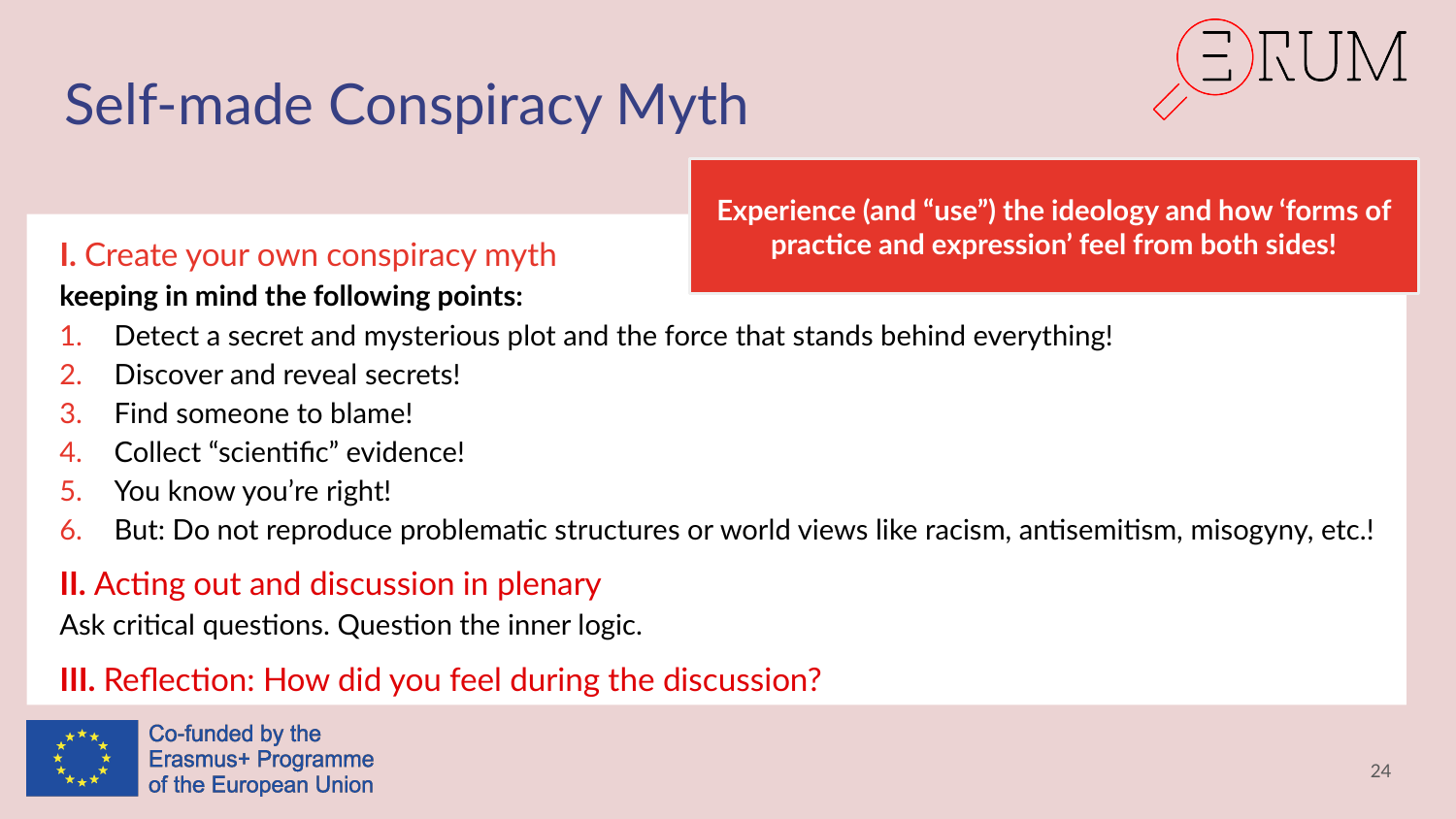

# Self-made Conspiracy Myth
Experience (and “use”) the ideology and how ‘forms of practice and expression’ feel from both sides!
I. Create your own conspiracy myth
keeping in mind the following points:
Detect a secret and mysterious plot and the force that stands behind everything!
Discover and reveal secrets!
Find someone to blame!
Collect “scientific” evidence!
You know you’re right!
But: Do not reproduce problematic structures or world views like racism, antisemitism, misogyny, etc.!
II. Acting out and discussion in plenary
Ask critical questions. Question the inner logic.
III. Reflection: How did you feel during the discussion?
24